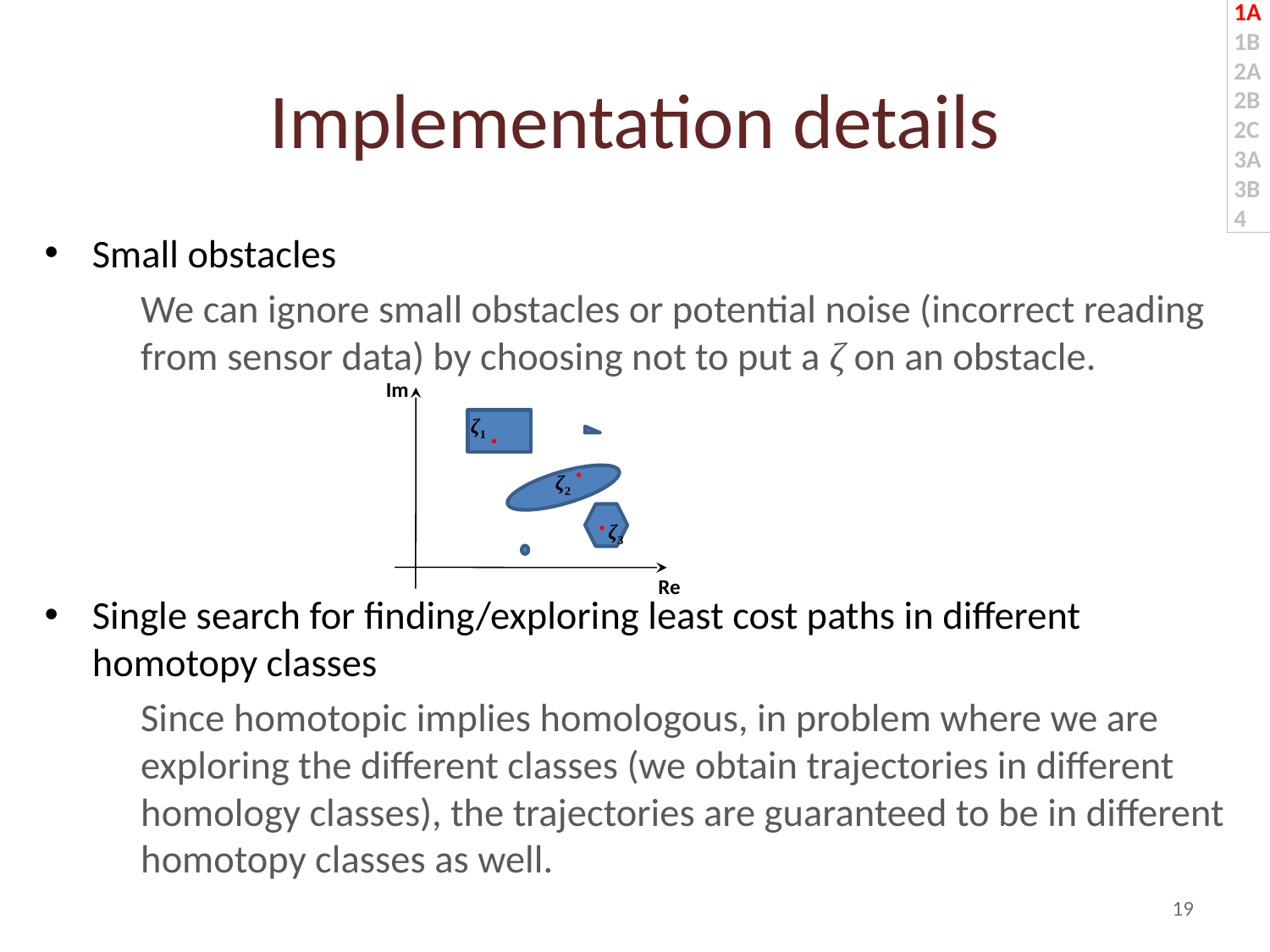

1A
1B
2A
2B
2C 3A
3B
4
# Implementation details
Small obstacles
We can ignore small obstacles or potential noise (incorrect reading from sensor data) by choosing not to put a ζ on an obstacle.

Single search for finding/exploring least cost paths in different homotopy classes
Since homotopic implies homologous, in problem where we are exploring the different classes (we obtain trajectories in different homology classes), the trajectories are guaranteed to be in different homotopy classes as well.
Im
ζ1

ζ2

ζ3

Re
19